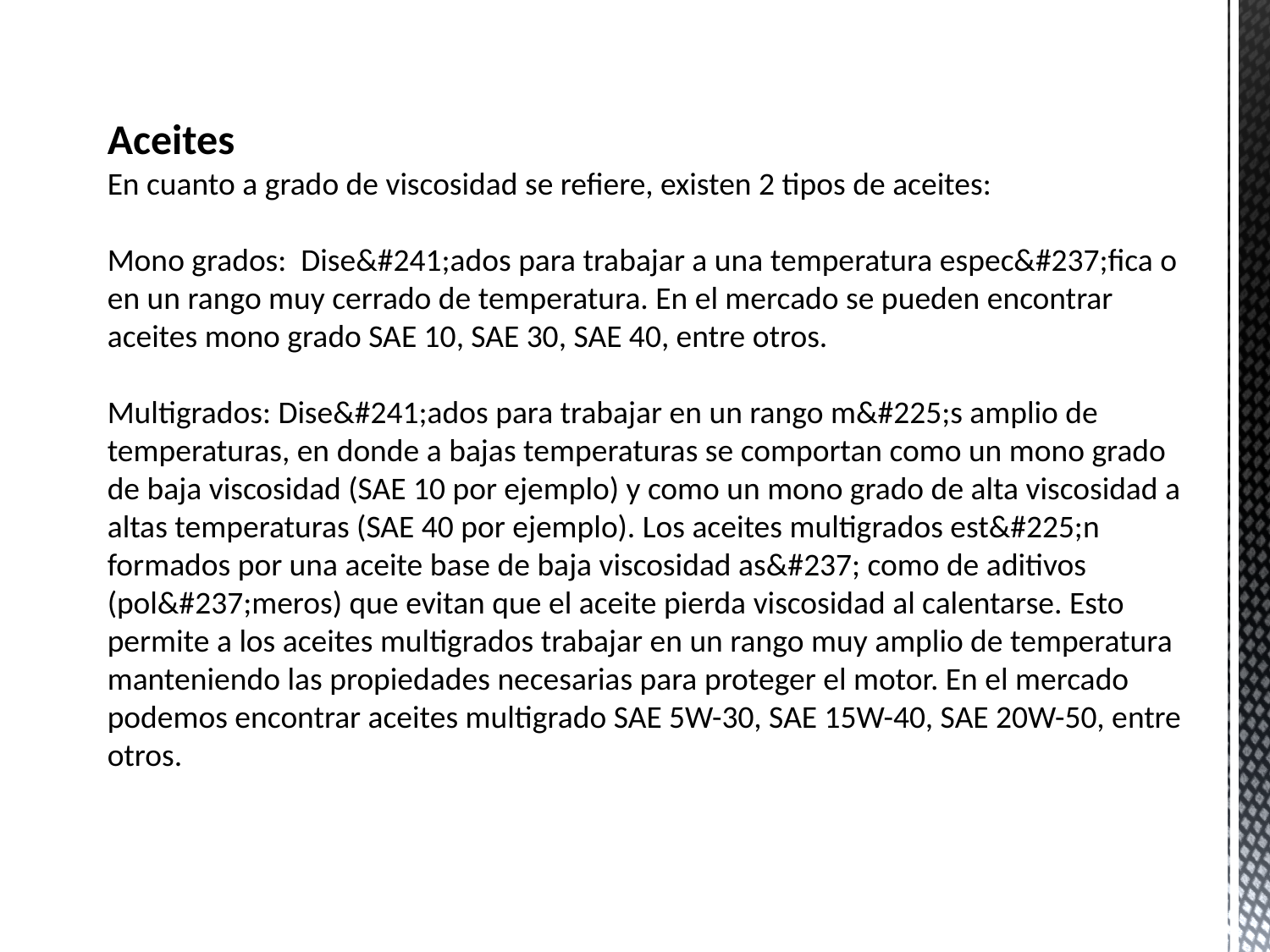

Aceites
En cuanto a grado de viscosidad se refiere, existen 2 tipos de aceites:

Mono grados:  Dise&#241;ados para trabajar a una temperatura espec&#237;fica o en un rango muy cerrado de temperatura. En el mercado se pueden encontrar aceites mono grado SAE 10, SAE 30, SAE 40, entre otros.

Multigrados: Dise&#241;ados para trabajar en un rango m&#225;s amplio de temperaturas, en donde a bajas temperaturas se comportan como un mono grado de baja viscosidad (SAE 10 por ejemplo) y como un mono grado de alta viscosidad a altas temperaturas (SAE 40 por ejemplo). Los aceites multigrados est&#225;n formados por una aceite base de baja viscosidad as&#237; como de aditivos (pol&#237;meros) que evitan que el aceite pierda viscosidad al calentarse. Esto permite a los aceites multigrados trabajar en un rango muy amplio de temperatura manteniendo las propiedades necesarias para proteger el motor. En el mercado podemos encontrar aceites multigrado SAE 5W-30, SAE 15W-40, SAE 20W-50, entre otros.